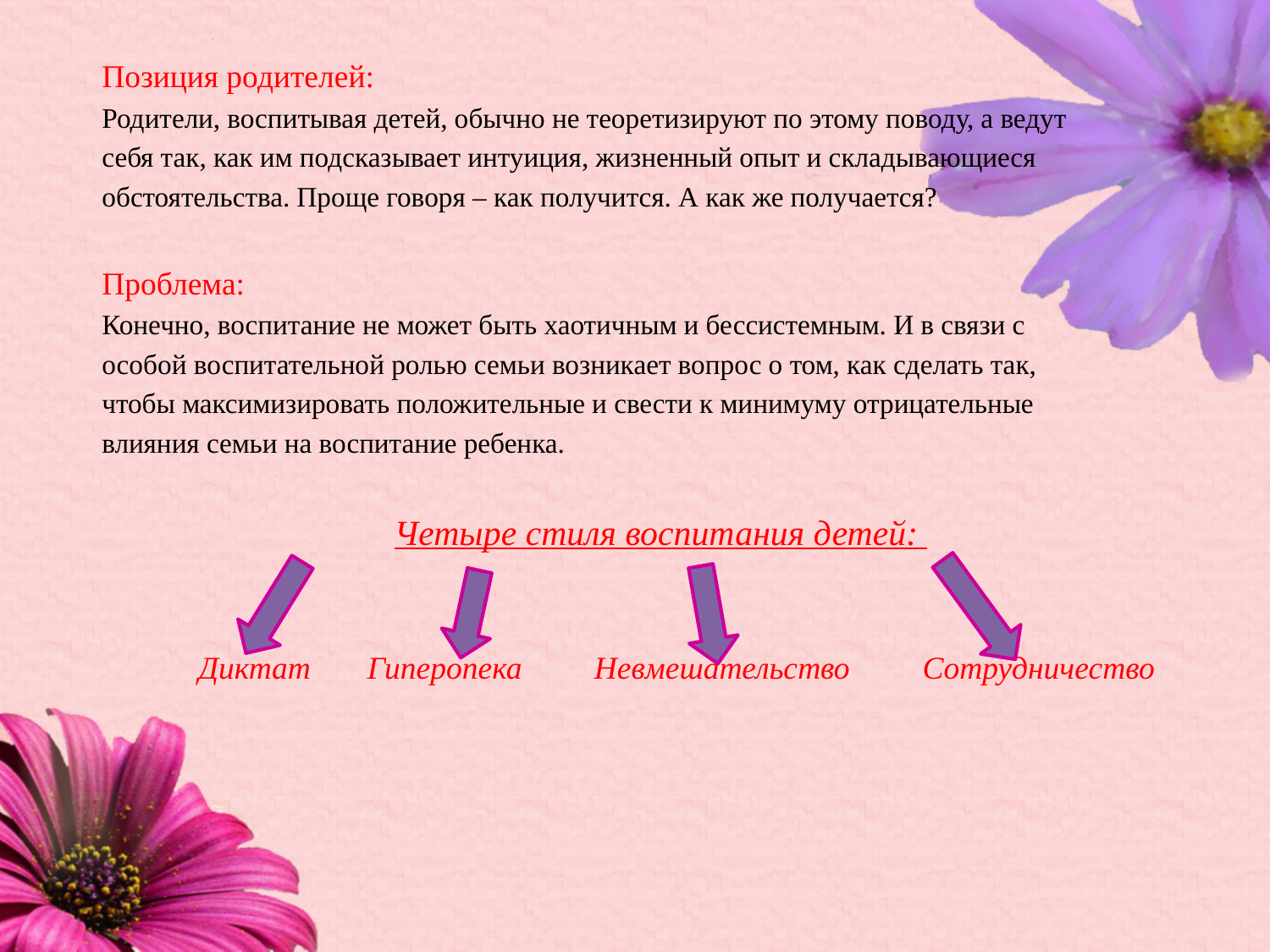

Позиция родителей:
Родители, воспитывая детей, обычно не теоретизируют по этому поводу, а ведут
себя так, как им подсказывает интуиция, жизненный опыт и складывающиеся
обстоятельства. Проще говоря – как получится. А как же получается?

Проблема:
Конечно, воспитание не может быть хаотичным и бессистемным. И в связи с
особой воспитательной ролью семьи возникает вопрос о том, как сделать так,
чтобы максимизировать положительные и свести к минимуму отрицательные
влияния семьи на воспитание ребенка.

Четыре стиля воспитания детей:

            Диктат       Гиперопека         Невмешательство         Сотрудничество